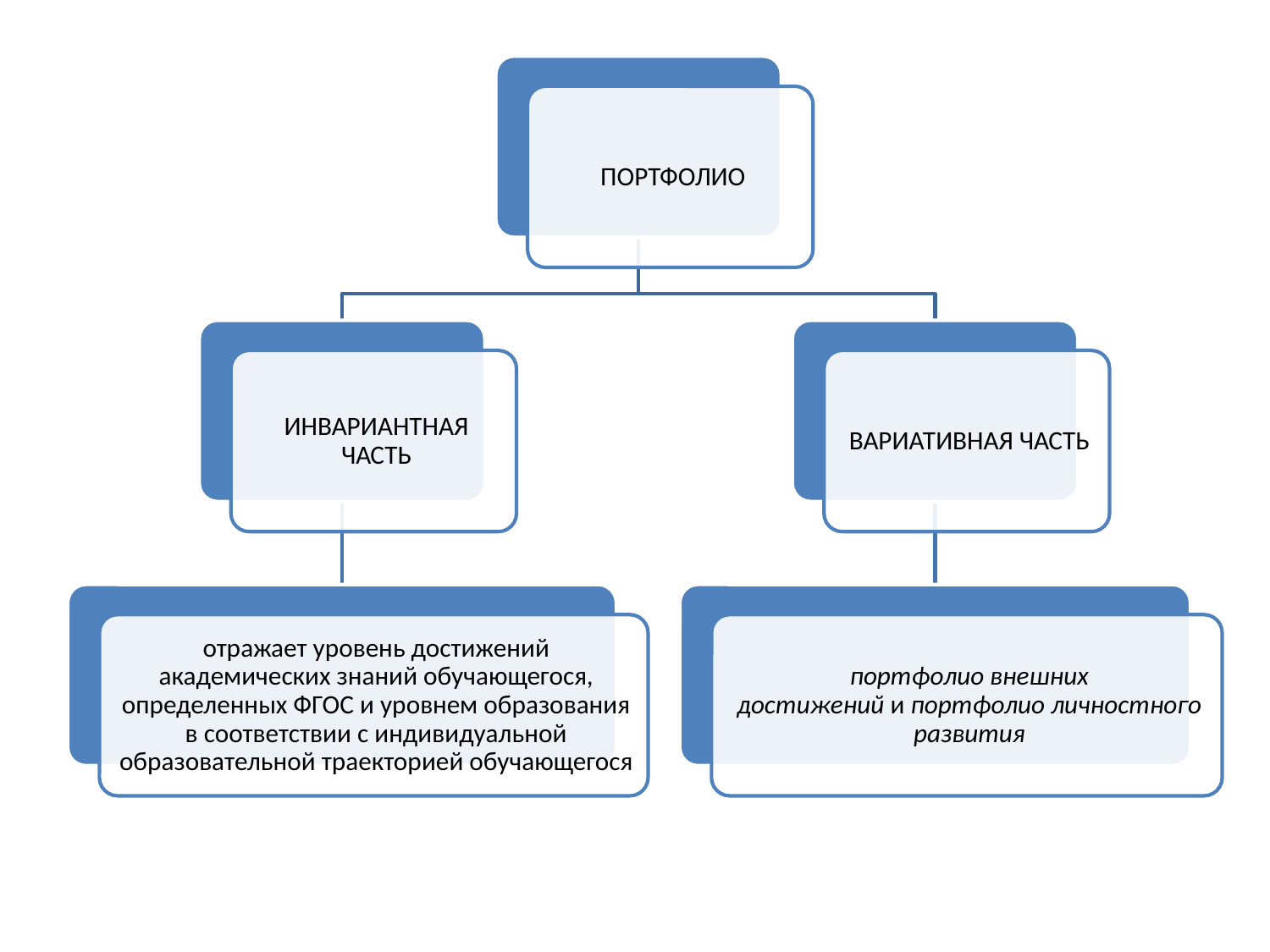

ПОРТФОЛИО
ИНВАРИАНТНАЯ ЧАСТЬ
отражает уровень достижений академических знаний обучающегося, определенных ФГОС и уровнем образования в соответствии с индивидуальной образовательной траекторией обучающегося
ВАРИАТИВНАЯ ЧАСТЬ
портфолио внешних достижений и портфолио личностного развития